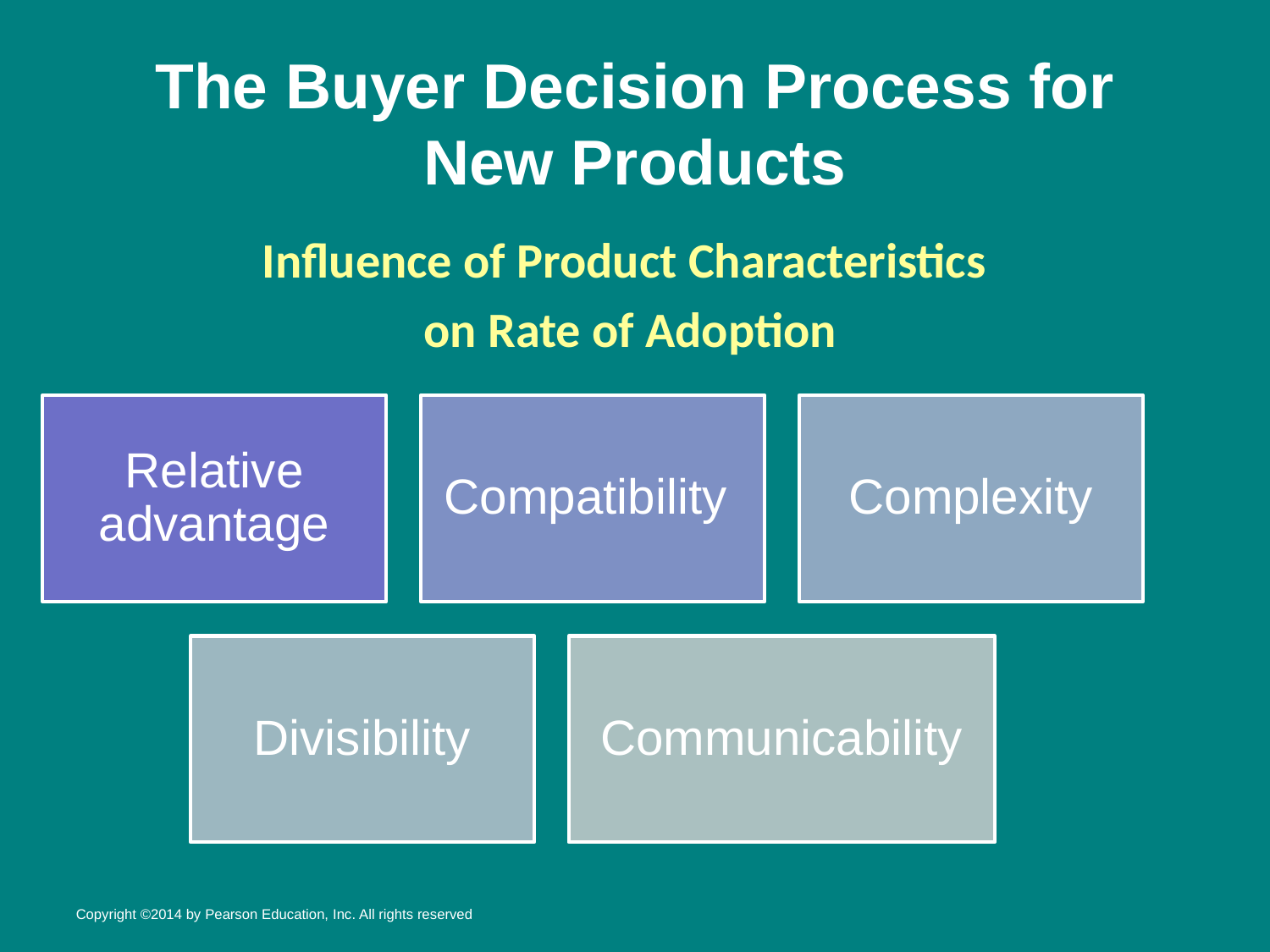

# The Buyer Decision Process for New Products
Influence of Product Characteristics
 on Rate of Adoption

Relative advantage
Compatibility
Complexity
Divisibility
Communicability
Copyright ©2014 by Pearson Education, Inc. All rights reserved